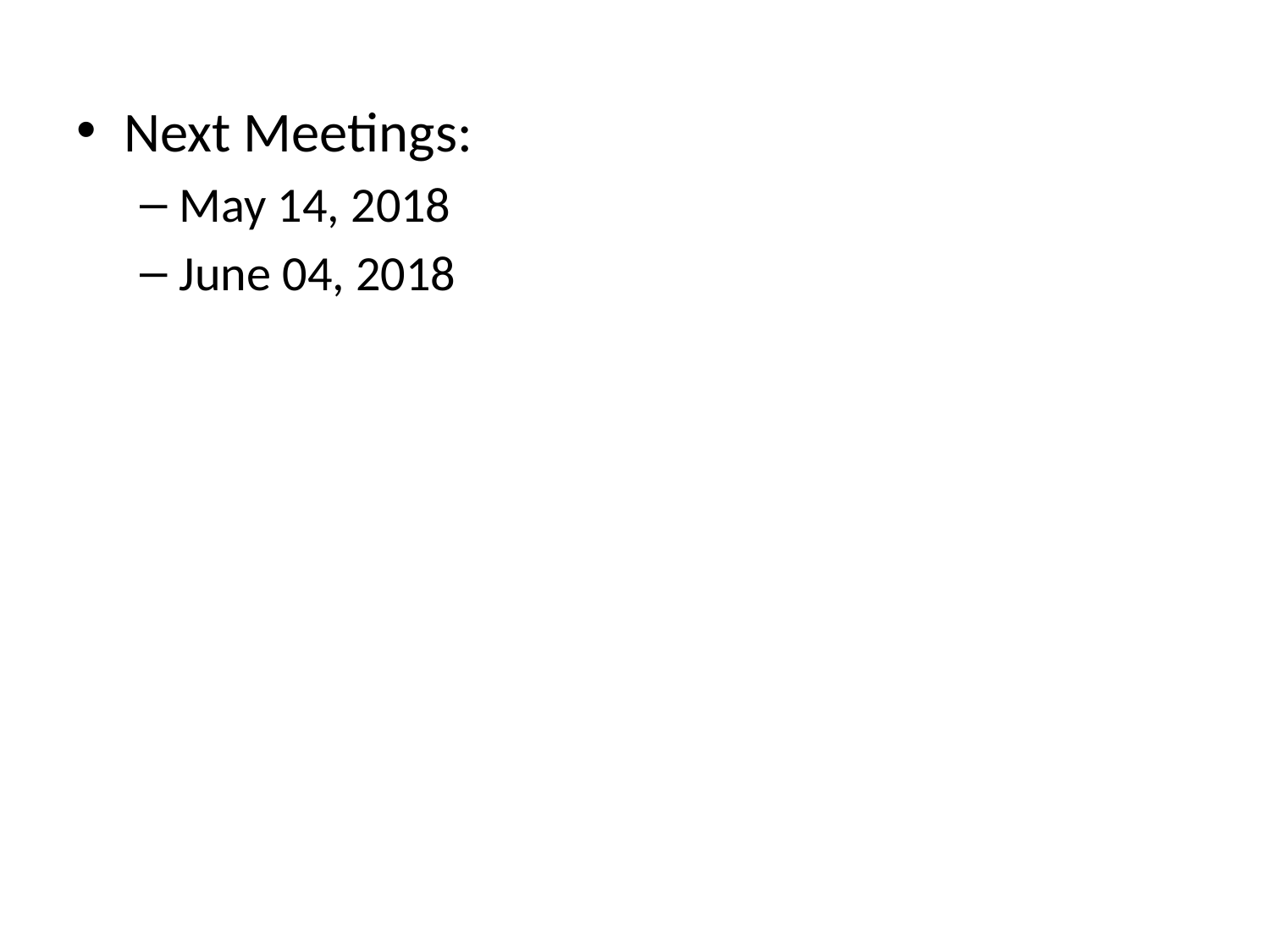

Next Meetings:
May 14, 2018
June 04, 2018